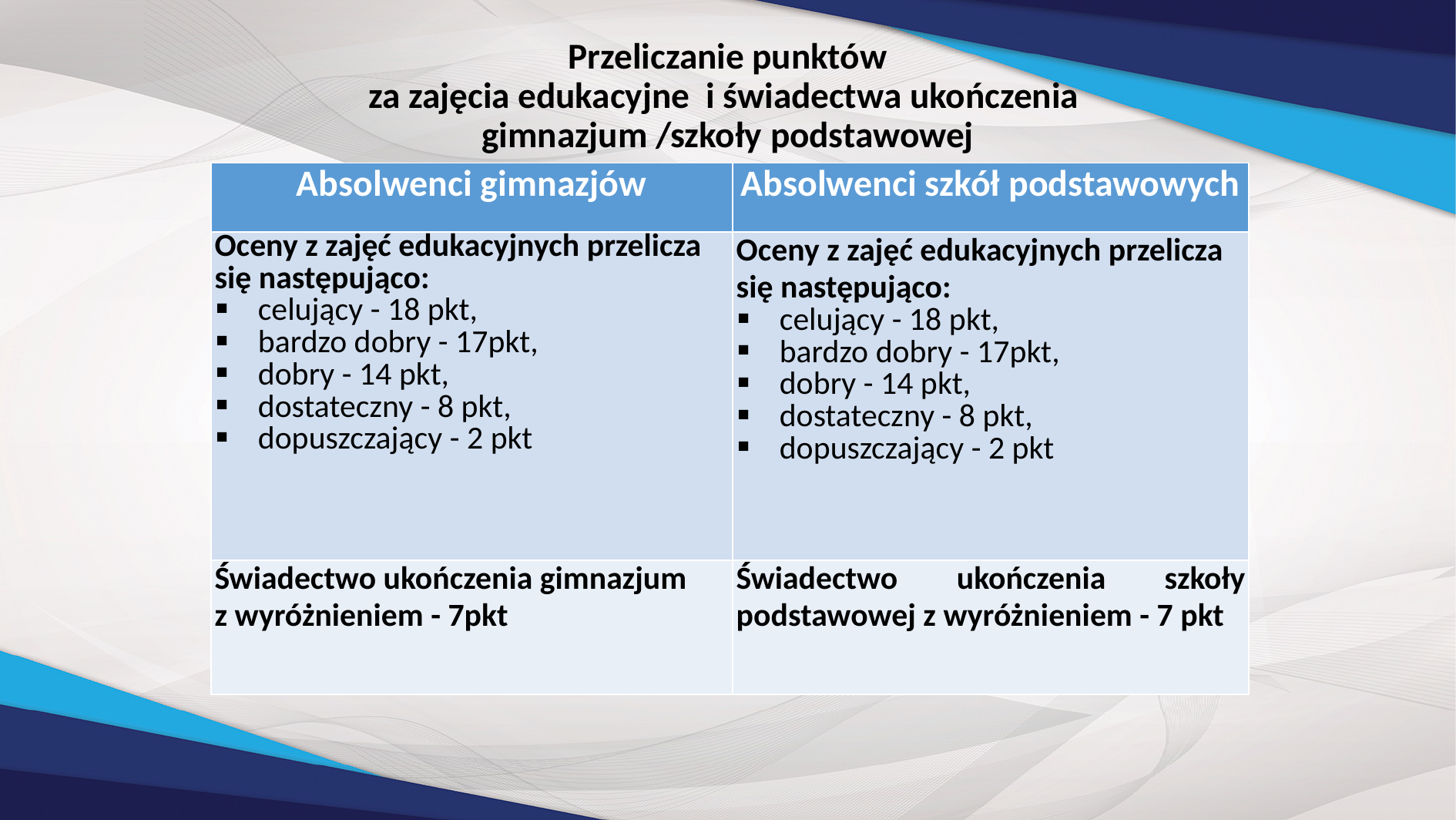

Przeliczanie punktów
 za zajęcia edukacyjne  i świadectwa ukończenia
gimnazjum /szkoły podstawowej

| Absolwenci gimnazjów | Absolwenci szkół podstawowych |
| --- | --- |
| Oceny z zajęć edukacyjnych przelicza się następująco: celujący - 18 pkt, bardzo dobry - 17pkt, dobry - 14 pkt, dostateczny - 8 pkt, dopuszczający - 2 pkt | Oceny z zajęć edukacyjnych przelicza się następująco: celujący - 18 pkt, bardzo dobry - 17pkt, dobry - 14 pkt, dostateczny - 8 pkt, dopuszczający - 2 pkt |
| Świadectwo ukończenia gimnazjum z wyróżnieniem - 7pkt | Świadectwo ukończenia szkoły podstawowej z wyróżnieniem - 7 pkt |